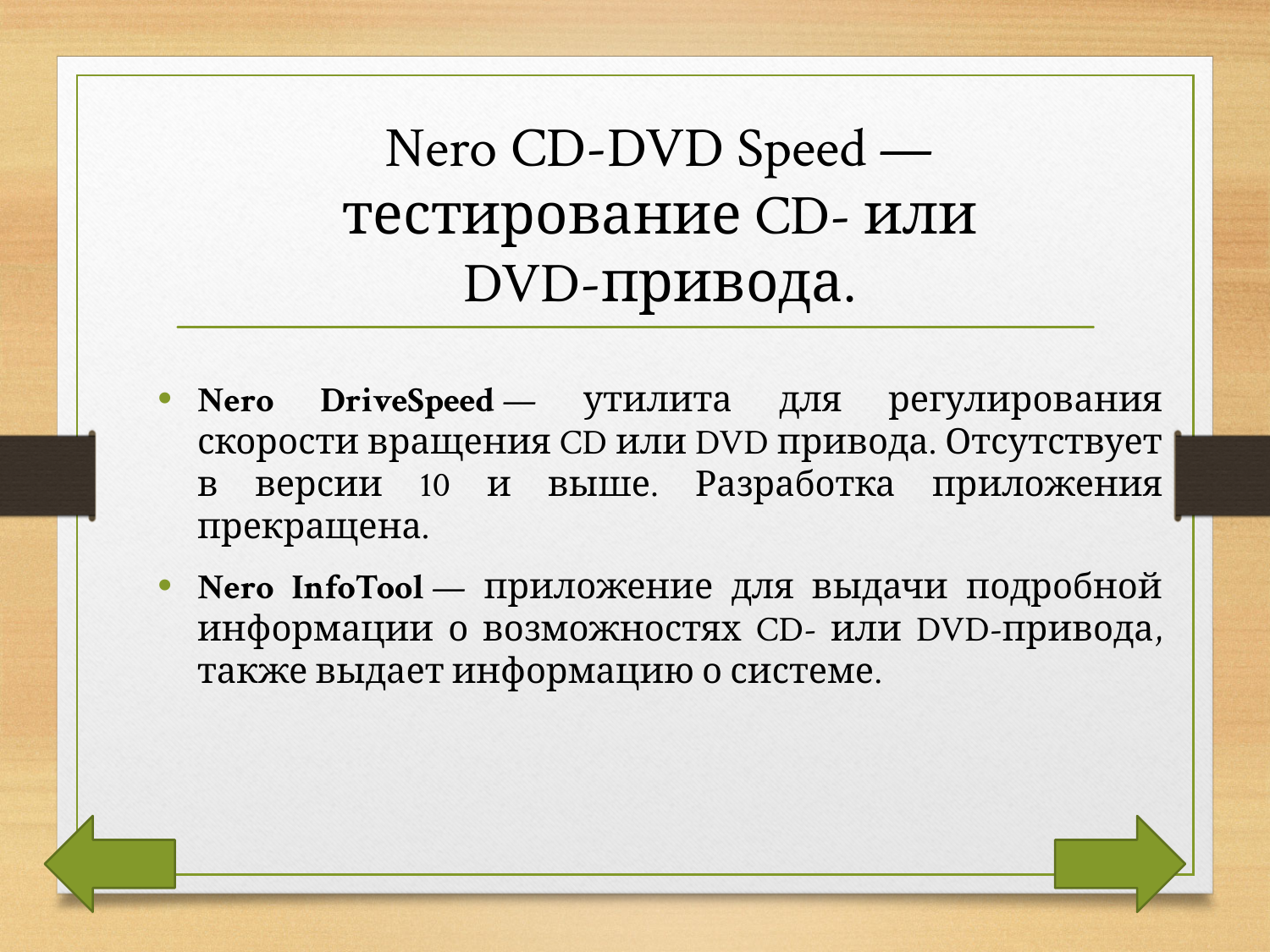

Nero CD-DVD Speed — тестирование CD- или DVD-привода.
Nero DriveSpeed — утилита для регулирования скорости вращения CD или DVD привода. Отсутствует в версии 10 и выше. Разработка приложения прекращена.
Nero InfoTool — приложение для выдачи подробной информации о возможностях CD- или DVD-привода, также выдает информацию о системе.